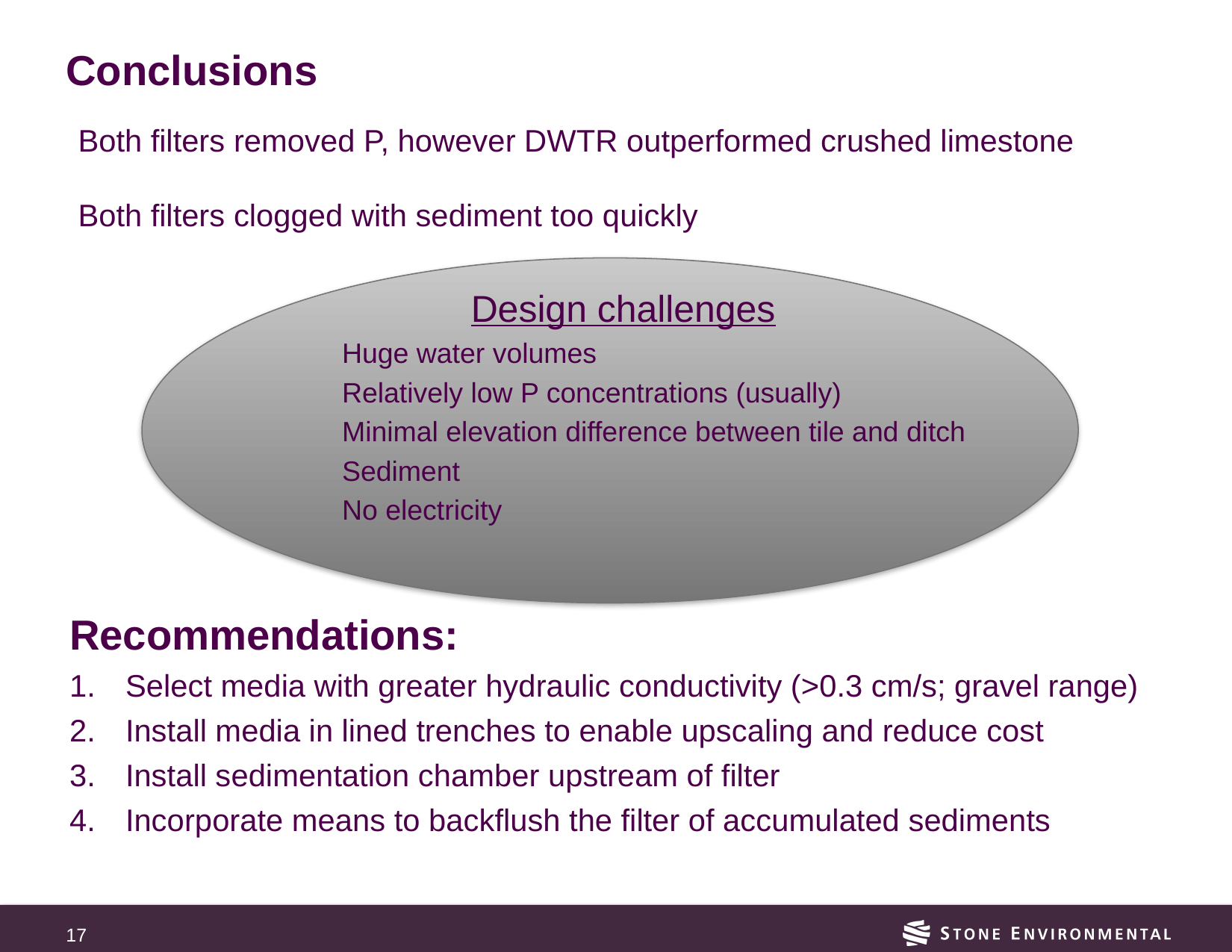

# Conclusions
Both filters removed P, however DWTR outperformed crushed limestone

Both filters clogged with sediment too quickly

Design challenges
Huge water volumes
Relatively low P concentrations (usually)
Minimal elevation difference between tile and ditch
Sediment
No electricity

Recommendations:
Select media with greater hydraulic conductivity (>0.3 cm/s; gravel range)
Install media in lined trenches to enable upscaling and reduce cost
Install sedimentation chamber upstream of filter
Incorporate means to backflush the filter of accumulated sediments